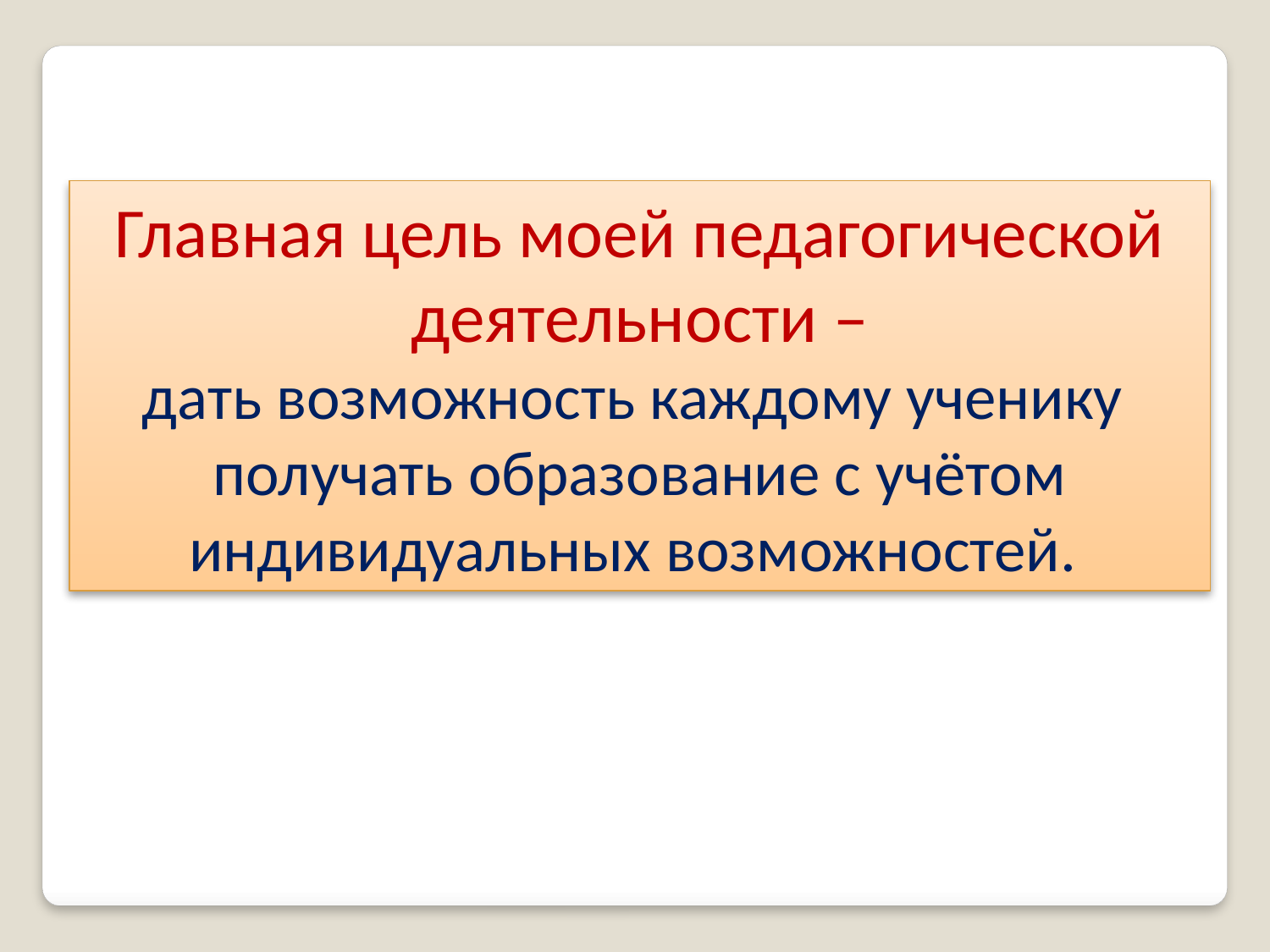

Главная цель моей педагогической деятельности –
дать возможность каждому ученику
получать образование с учётом индивидуальных возможностей.